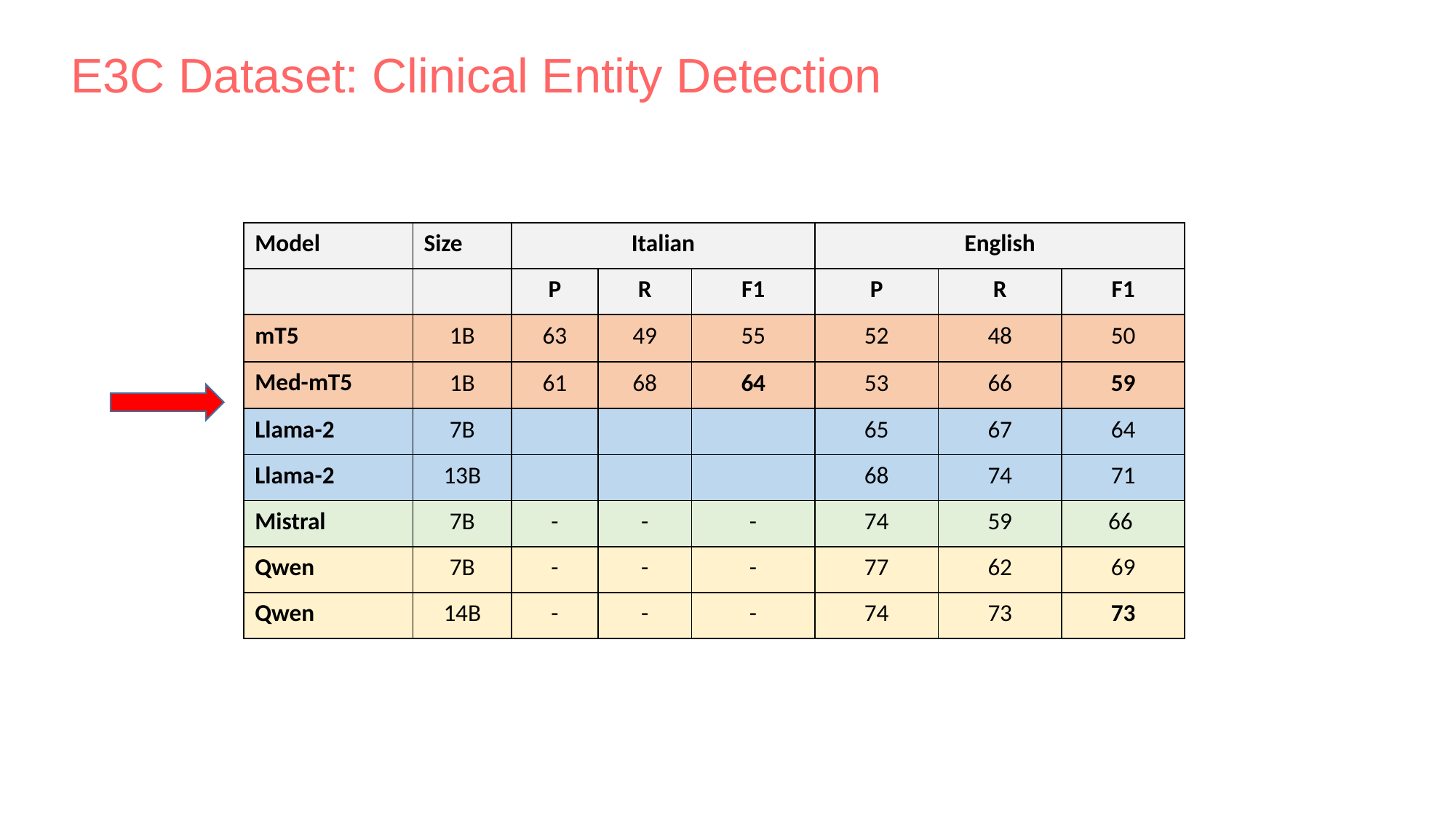

# E3C Dataset: Clinical Entity Detection
| Model | Size | Italian |  |  | English |  |  |
| --- | --- | --- | --- | --- | --- | --- | --- |
|  |  | P | R | F1 | P | R | F1 |
| mT5 | 1B | 63 | 49 | 55 | 52 | 48 | 50 |
| Med-mT5 | 1B | 61 | 68 | 64 | 53 | 66 | 59 |
| Llama-2 | 7B |  |  |  | 65 | 67 | 64 |
| Llama-2 | 13B |  |  |  | 68 | 74 | 71 |
| Mistral | 7B | - | - | - | 74 | 59 | 66 |
| Qwen | 7B | - | - | - | 77 | 62 | 69 |
| Qwen | 14B | - | - | - | 74 | 73 | 73 |